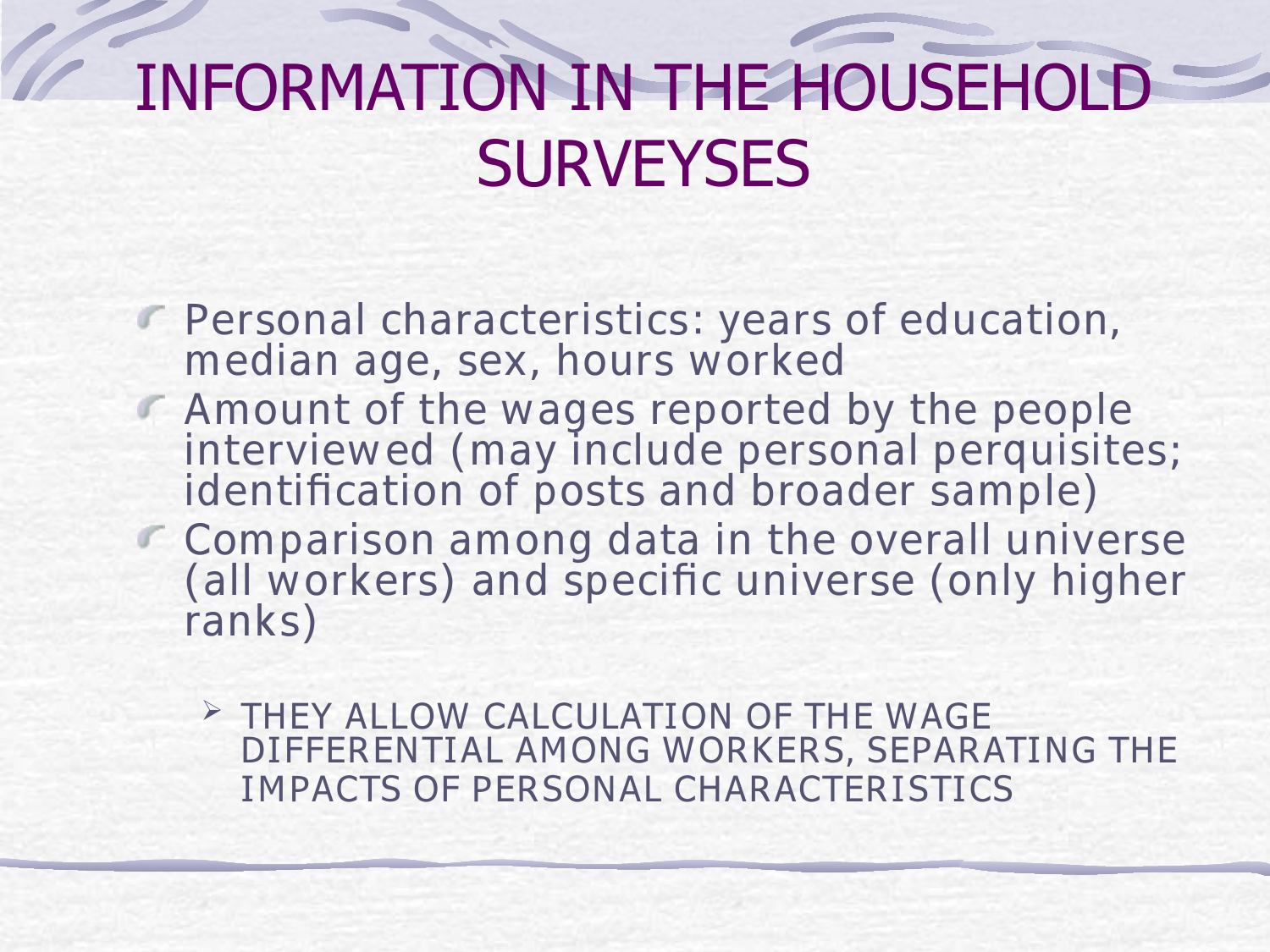

# INFORMATION IN THE HOUSEHOLD SURVEYSES
Personal characteristics: years of education, median age, sex, hours worked
Amount of the wages reported by the people interviewed (may include personal perquisites; identification of posts and broader sample)
Comparison among data in the overall universe (all workers) and specific universe (only higher ranks)

THEY ALLOW CALCULATION OF THE WAGE DIFFERENTIAL AMONG WORKERS, SEPARATING THE IMPACTS OF PERSONAL CHARACTERISTICS